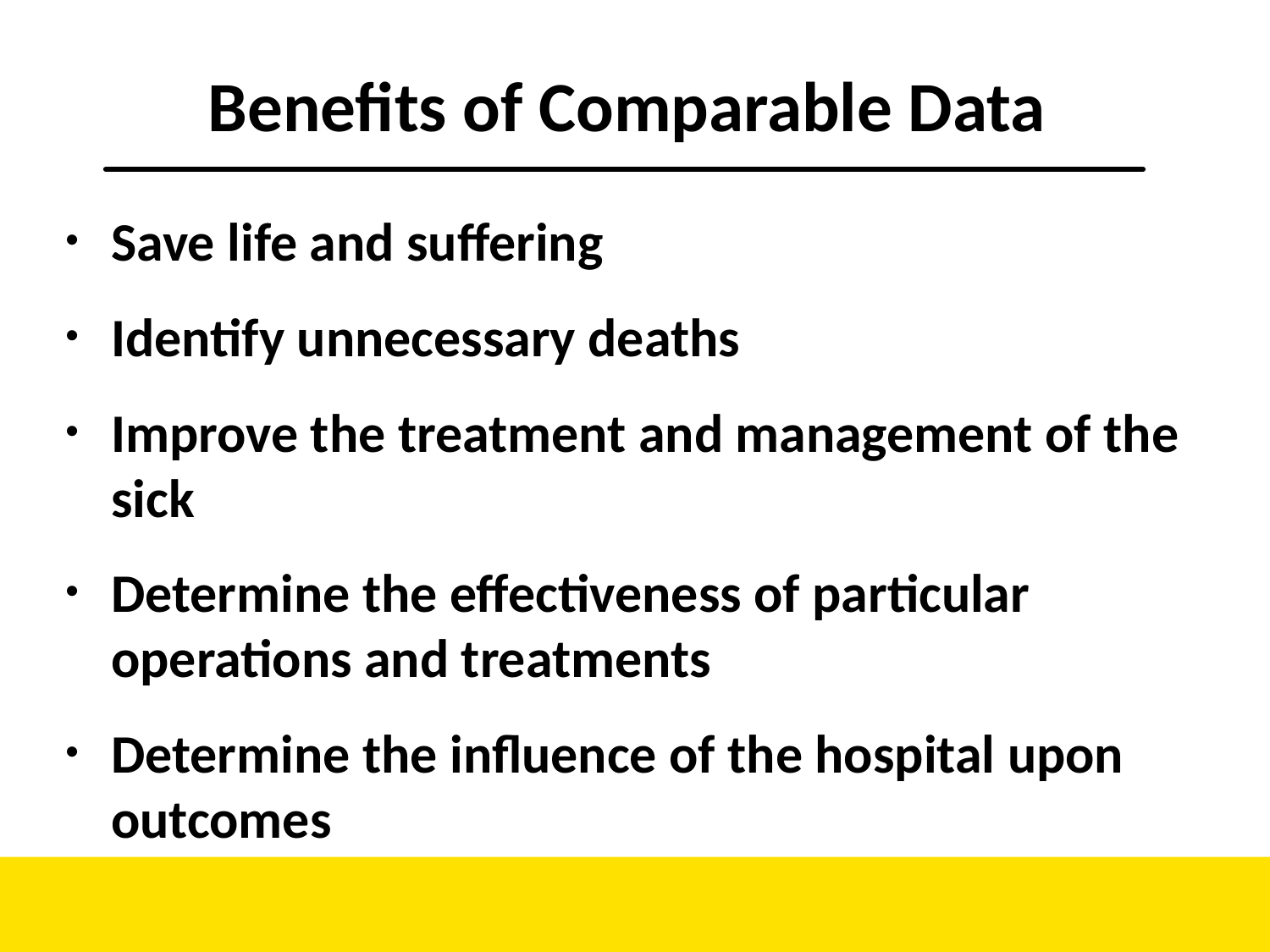

# Benefits of Comparable Data
Save life and suffering
Identify unnecessary deaths
Improve the treatment and management of the sick
Determine the effectiveness of particular operations and treatments
Determine the influence of the hospital upon outcomes